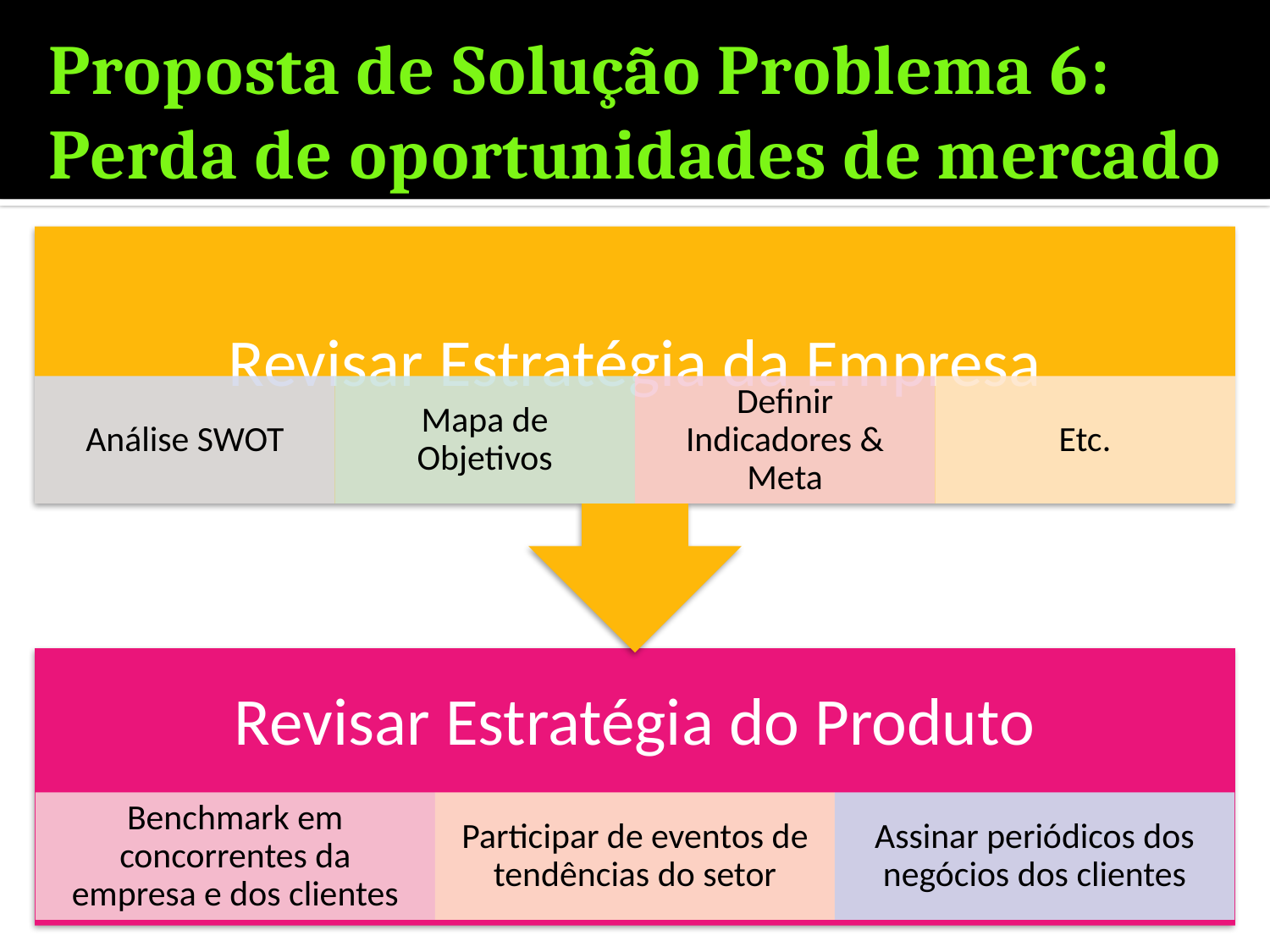

# Proposta de Solução Problema 6: Perda de oportunidades de mercado
Revisar Estratégia do Produto
Benchmark em concorrentes da empresa e dos clientes
Participar de eventos de tendências do setor
Assinar periódicos dos negócios dos clientes
Revisar Estratégia da Empresa
Análise SWOT
Mapa de Objetivos
Definir Indicadores & Meta
Etc.